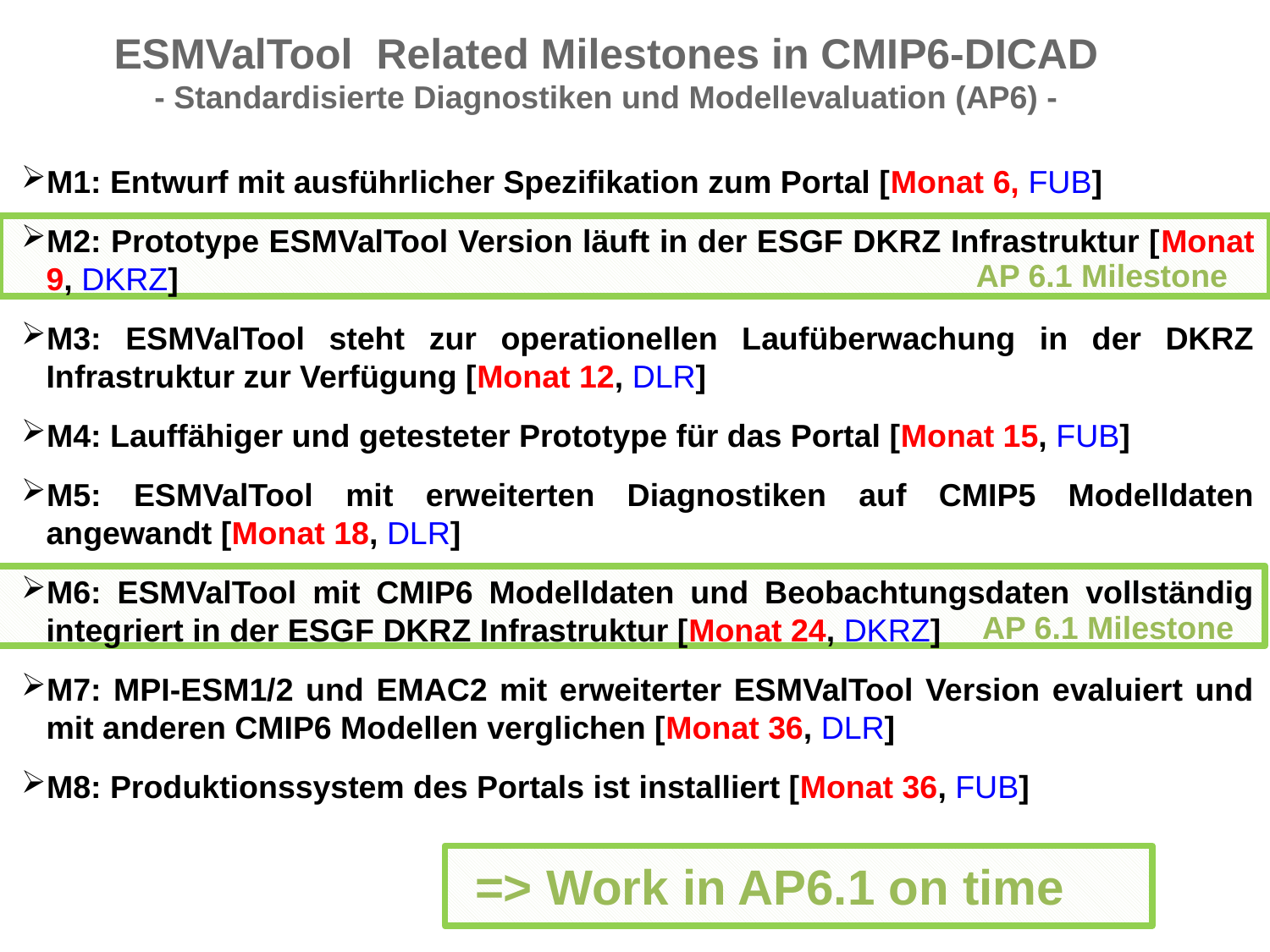

ESMValTool  Related Milestones in CMIP6-DICAD
- Standardisierte Diagnostiken und Modellevaluation (AP6) -
M1: Entwurf mit ausführlicher Spezifikation zum Portal [Monat 6, FUB]
M2: Prototype ESMValTool Version läuft in der ESGF DKRZ Infrastruktur [Monat 9, DKRZ]
M3: ESMValTool steht zur operationellen Laufüberwachung in der DKRZ Infrastruktur zur Verfügung [Monat 12, DLR]
M4: Lauffähiger und getesteter Prototype für das Portal [Monat 15, FUB]
M5: ESMValTool mit erweiterten Diagnostiken auf CMIP5 Modelldaten angewandt [Monat 18, DLR]
M6: ESMValTool mit CMIP6 Modelldaten und Beobachtungsdaten vollständig integriert in der ESGF DKRZ Infrastruktur [Monat 24, DKRZ]
M7: MPI-ESM1/2 und EMAC2 mit erweiterter ESMValTool Version evaluiert und mit anderen CMIP6 Modellen verglichen [Monat 36, DLR]
M8: Produktionssystem des Portals ist installiert [Monat 36, FUB]

AP 6.1 Milestone

AP 6.1 Milestone

=> Work in AP6.1 on time